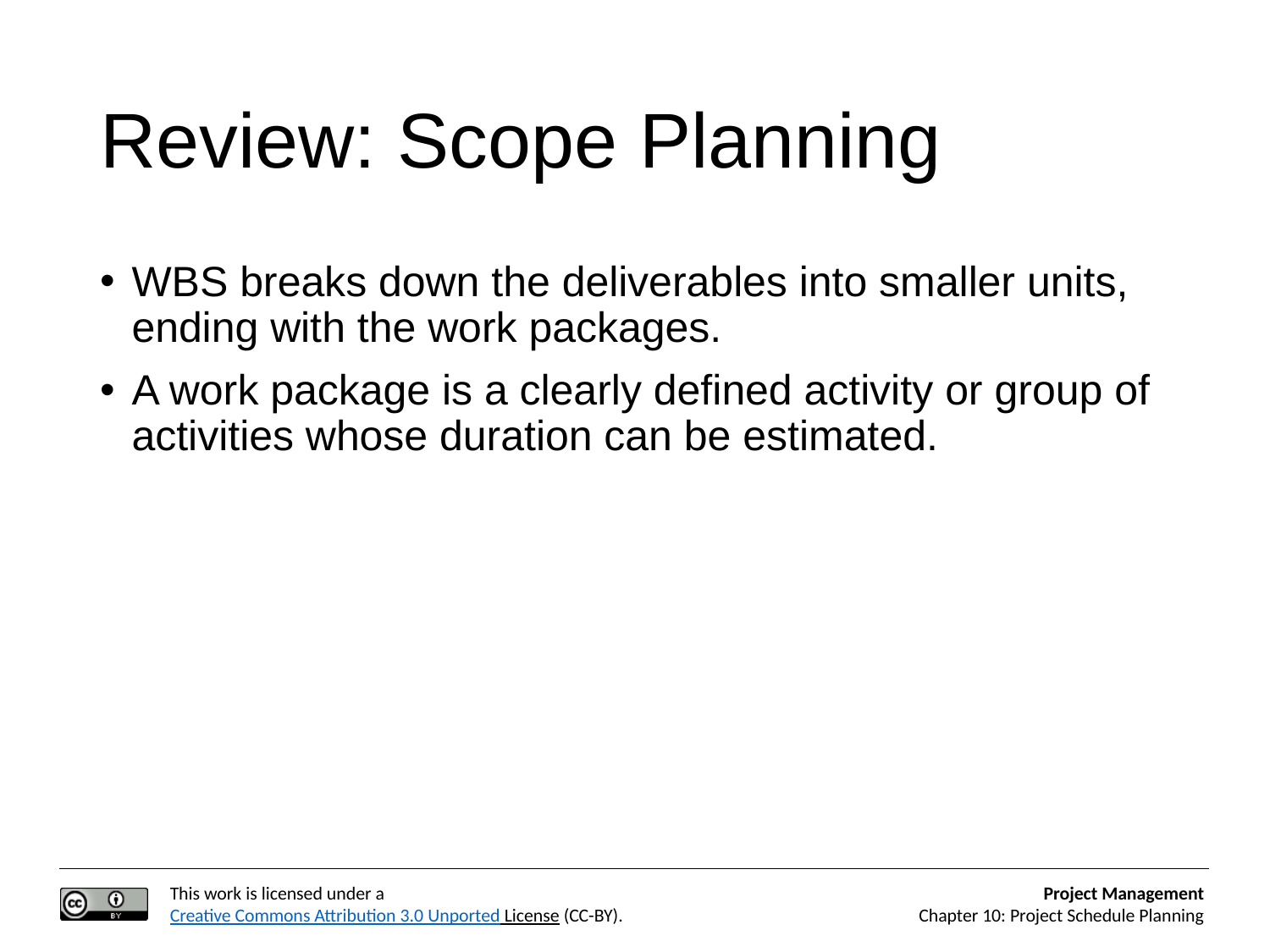

# Review: Scope Planning
WBS breaks down the deliverables into smaller units, ending with the work packages.
A work package is a clearly defined activity or group of activities whose duration can be estimated.